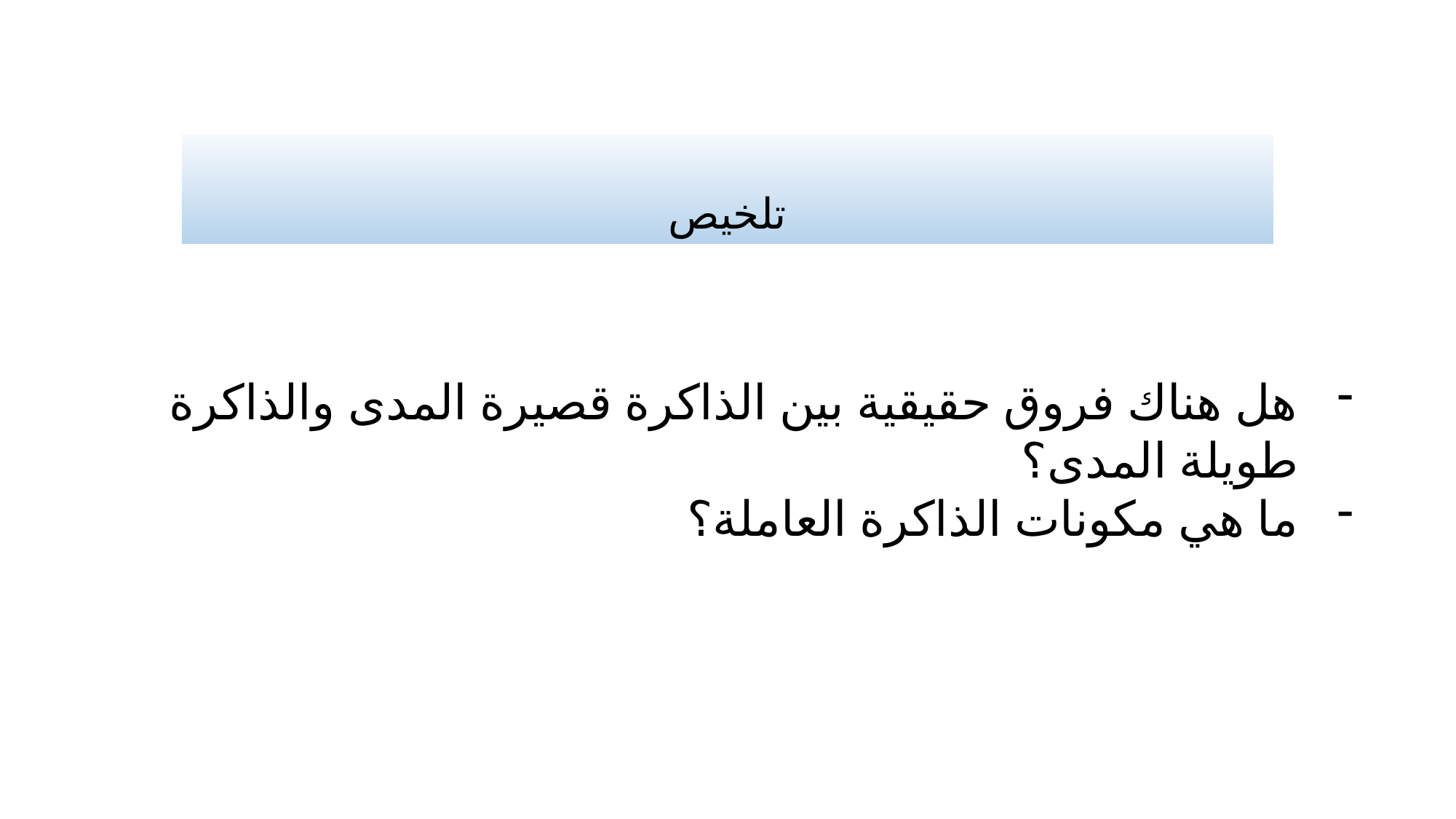

# تلخيص

هل هناك فروق حقيقية بين الذاكرة قصيرة المدى والذاكرة طويلة المدى؟
ما هي مكونات الذاكرة العاملة؟